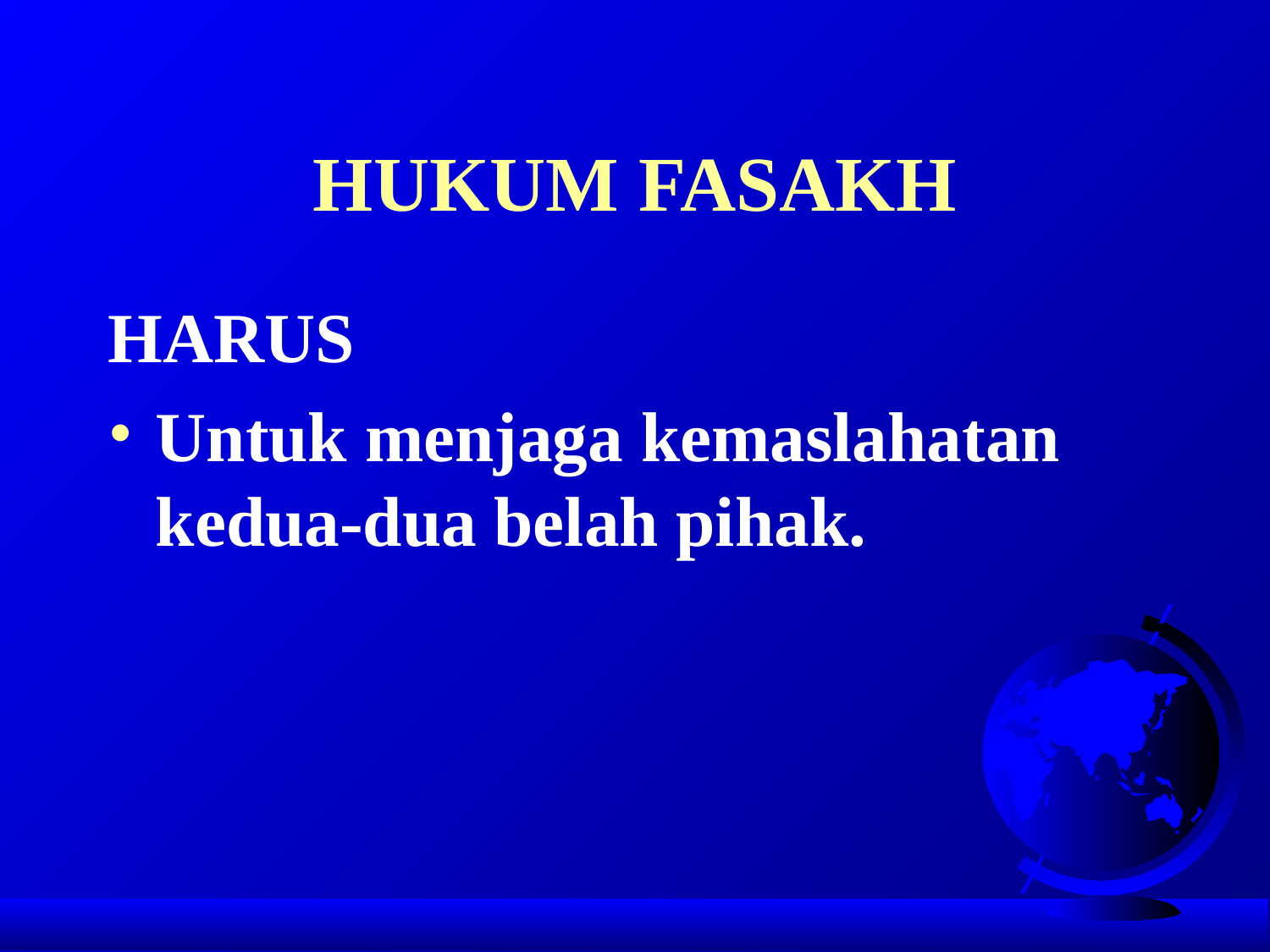

# HUKUM FASAKH
HARUS
Untuk menjaga kemaslahatan kedua-dua belah pihak.